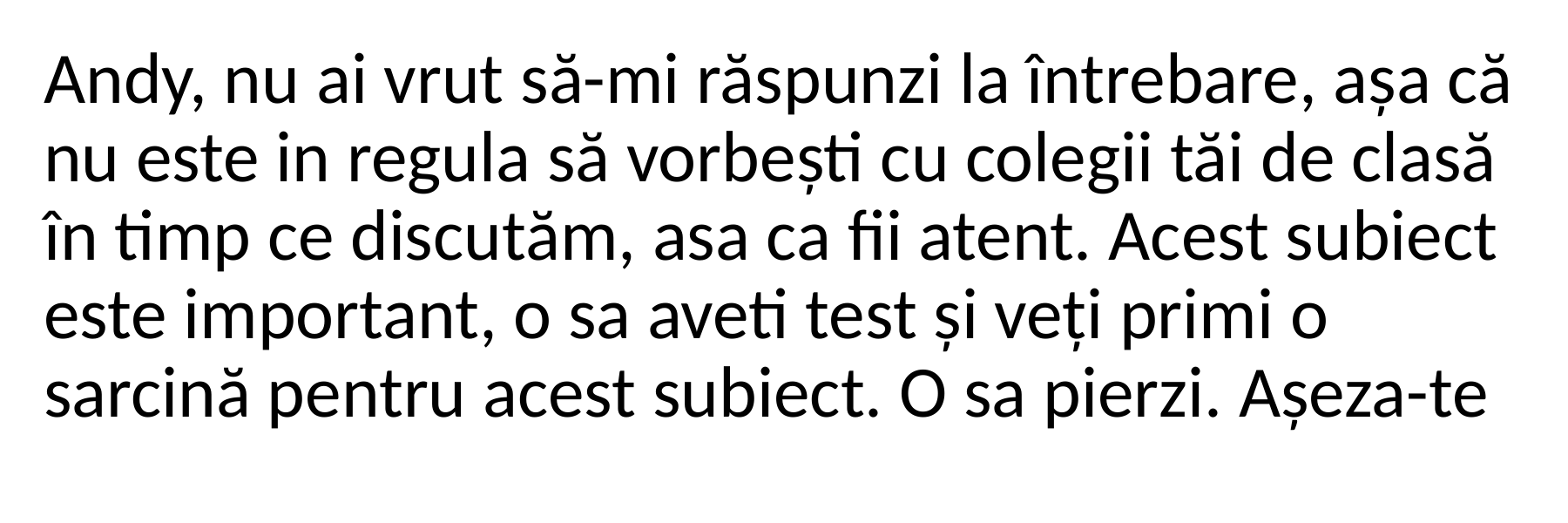

Andy, nu ai vrut să-mi răspunzi la întrebare, așa că nu este in regula să vorbești cu colegii tăi de clasă în timp ce discutăm, asa ca fii atent. Acest subiect este important, o sa aveti test și veți primi o sarcină pentru acest subiect. O sa pierzi. Așeza-te